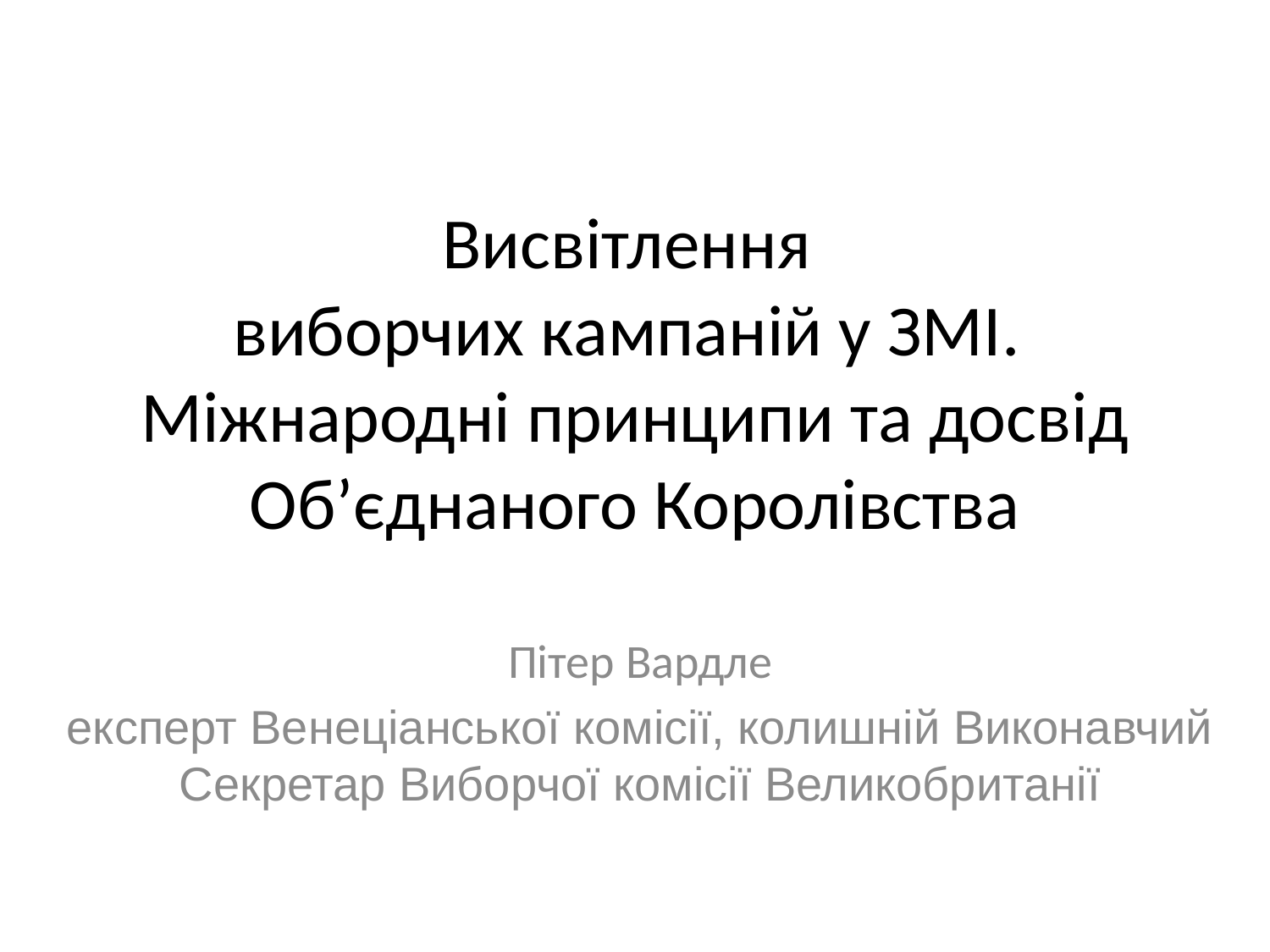

# Висвітлення виборчих кампаній у ЗМІ. Міжнародні принципи та досвід Об’єднаного Королівства
Пітер Вардле
експерт Венеціанської комісії, колишній Виконавчий Секретар Виборчої комісії Великобританії